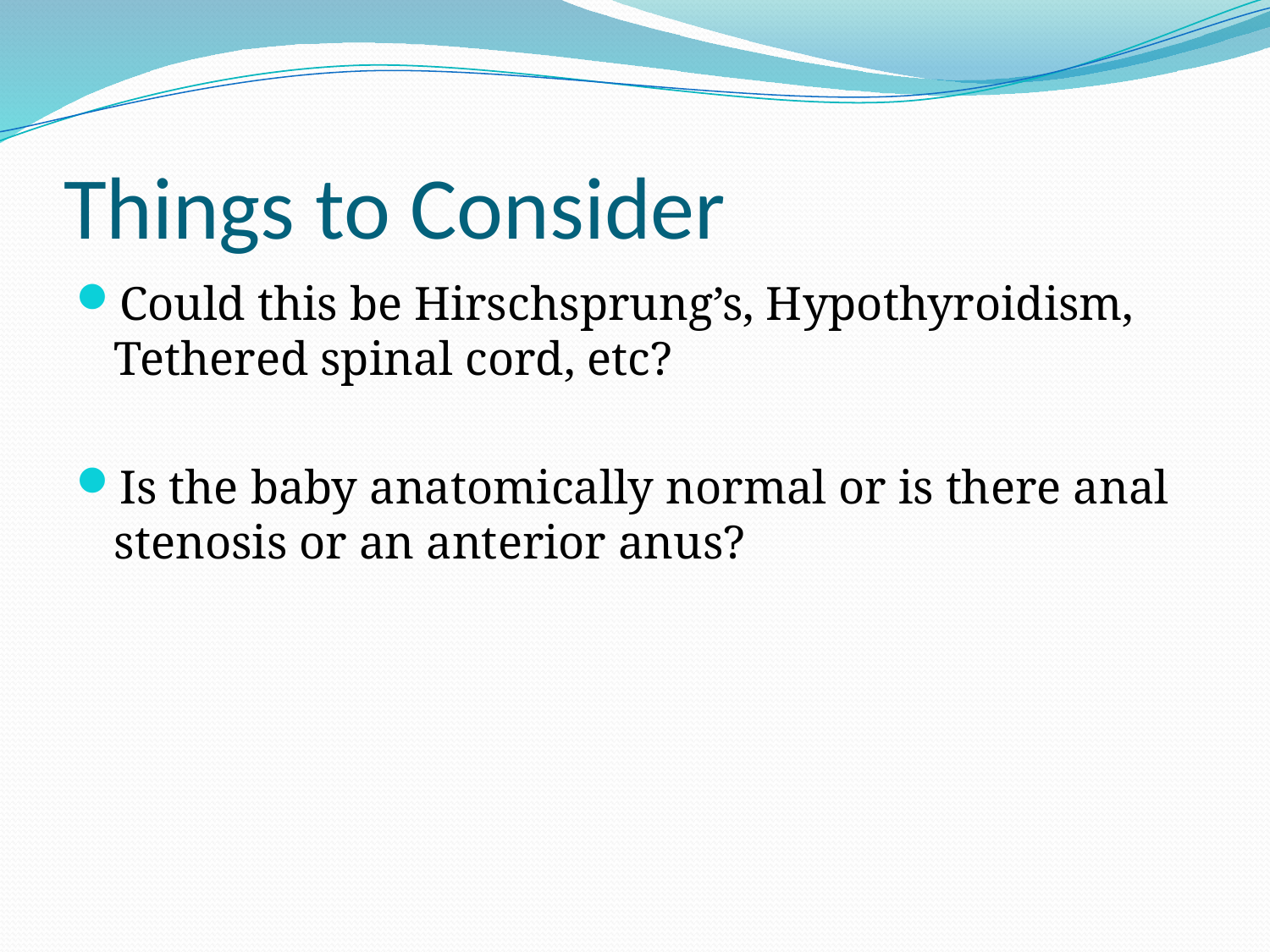

# Things to Consider
Could this be Hirschsprung’s, Hypothyroidism, Tethered spinal cord, etc?

Is the baby anatomically normal or is there anal stenosis or an anterior anus?